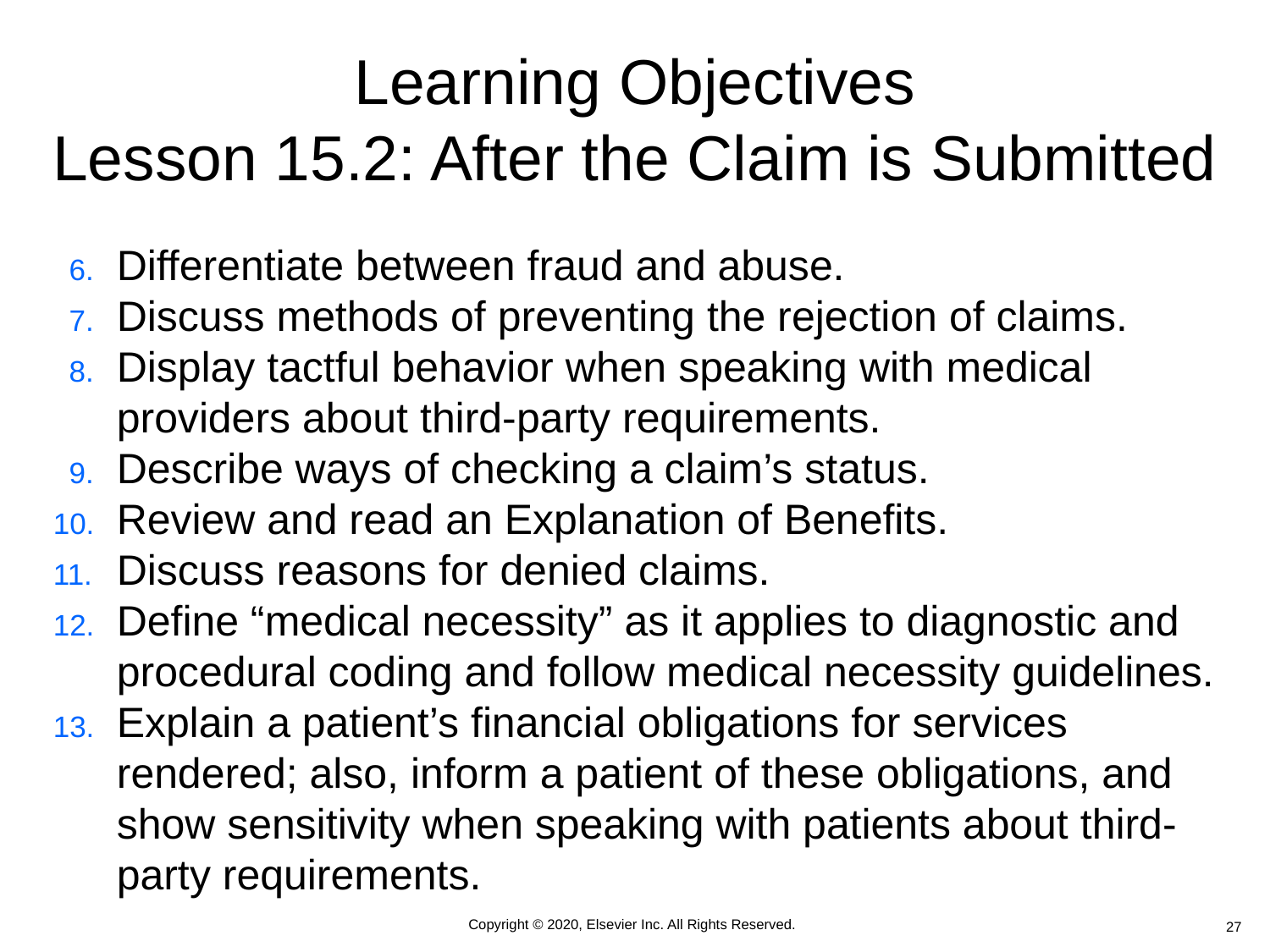

# Learning Objectives Lesson 15.2: After the Claim is Submitted
Differentiate between fraud and abuse.
Discuss methods of preventing the rejection of claims.
Display tactful behavior when speaking with medical providers about third-party requirements.
Describe ways of checking a claim’s status.
Review and read an Explanation of Benefits.
Discuss reasons for denied claims.
Define “medical necessity” as it applies to diagnostic and procedural coding and follow medical necessity guidelines.
Explain a patient’s financial obligations for services rendered; also, inform a patient of these obligations, and show sensitivity when speaking with patients about third-party requirements.